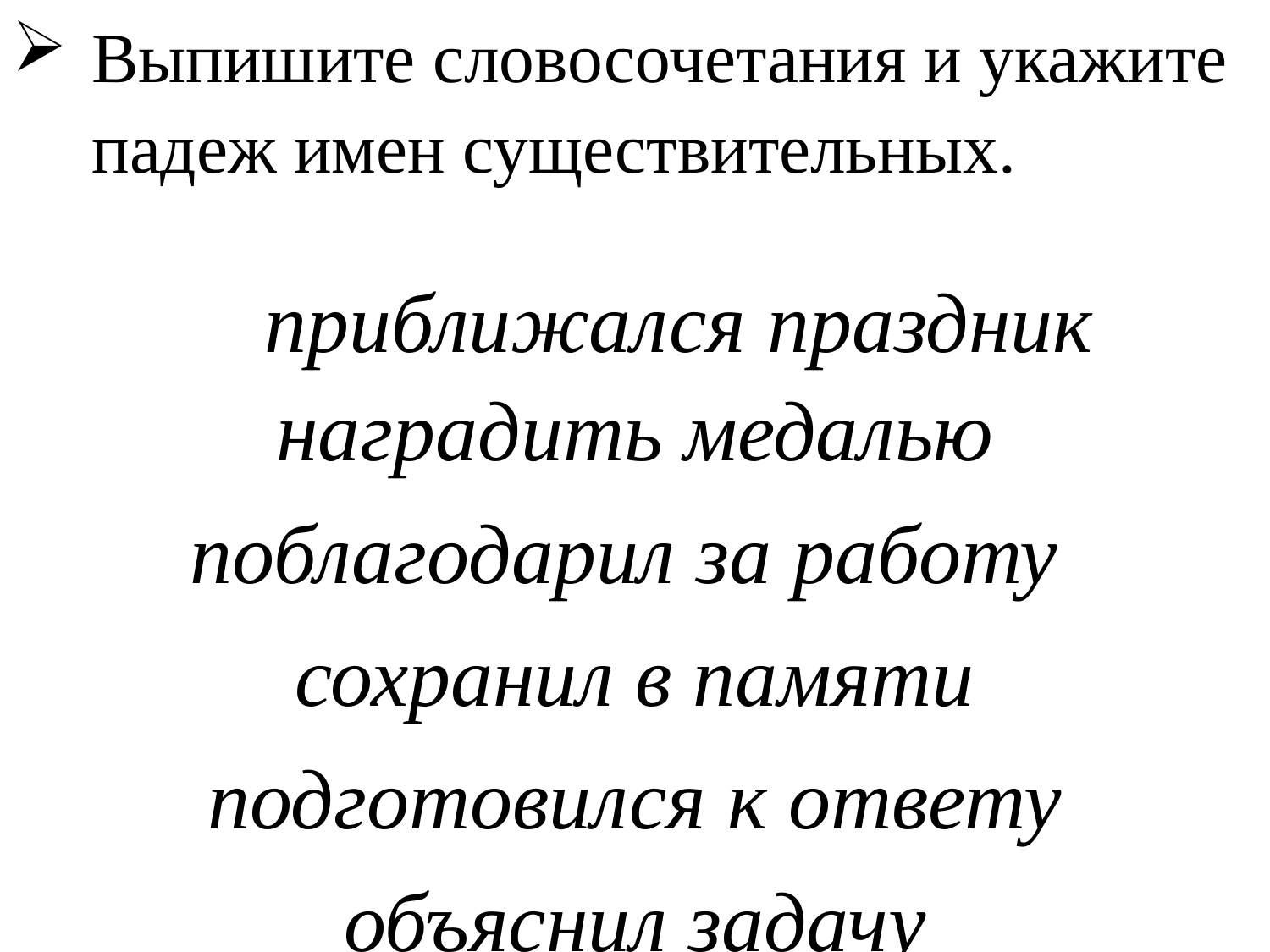

Выпишите словосочетания и укажите падеж имен существительных.

     приближался праздник наградить медалью
поблагодарил за работу
сохранил в памяти
 подготовился к ответу
объяснил задачу